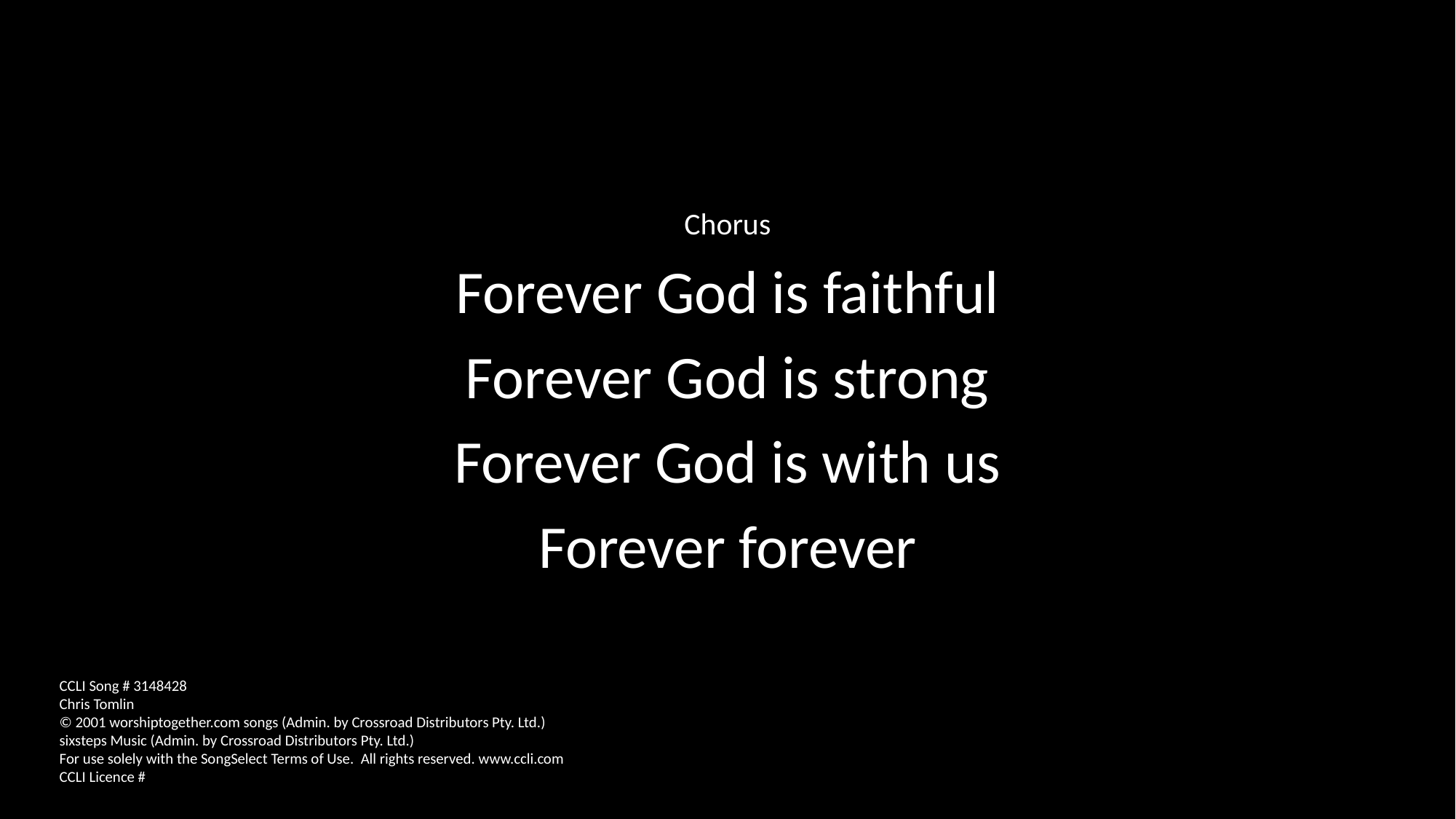

Chorus
Forever God is faithful
Forever God is strong
Forever God is with us
Forever forever
CCLI Song # 3148428
Chris Tomlin
© 2001 worshiptogether.com songs (Admin. by Crossroad Distributors Pty. Ltd.)
sixsteps Music (Admin. by Crossroad Distributors Pty. Ltd.)
For use solely with the SongSelect Terms of Use.  All rights reserved. www.ccli.com
CCLI Licence #